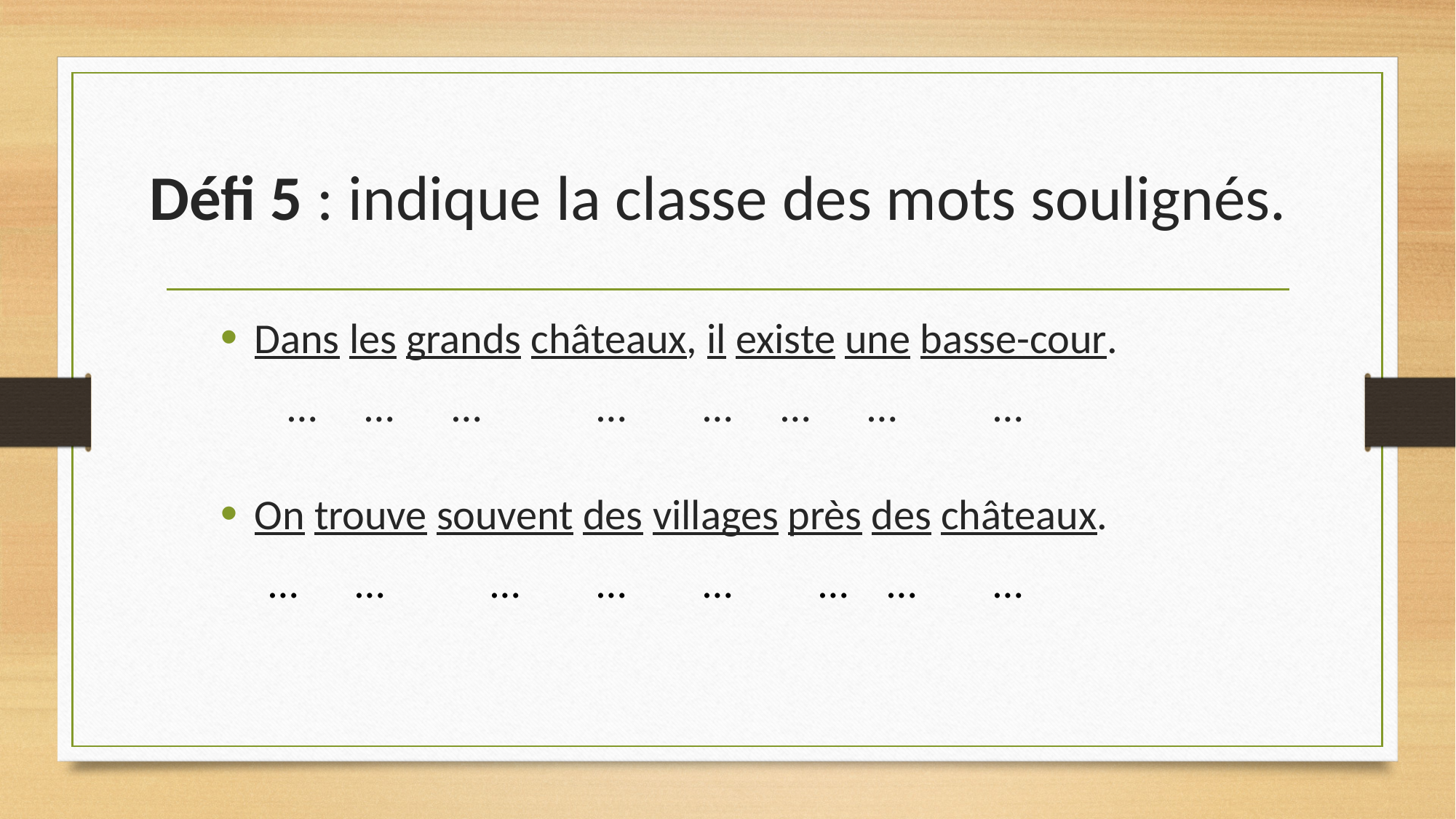

# Défi 5 : indique la classe des mots soulignés.
Dans les grands châteaux, il existe une basse-cour.
       …     …      …            …        …     …      …          …

On trouve souvent des villages près des châteaux.
     …      …           …        …        …         …    …        …